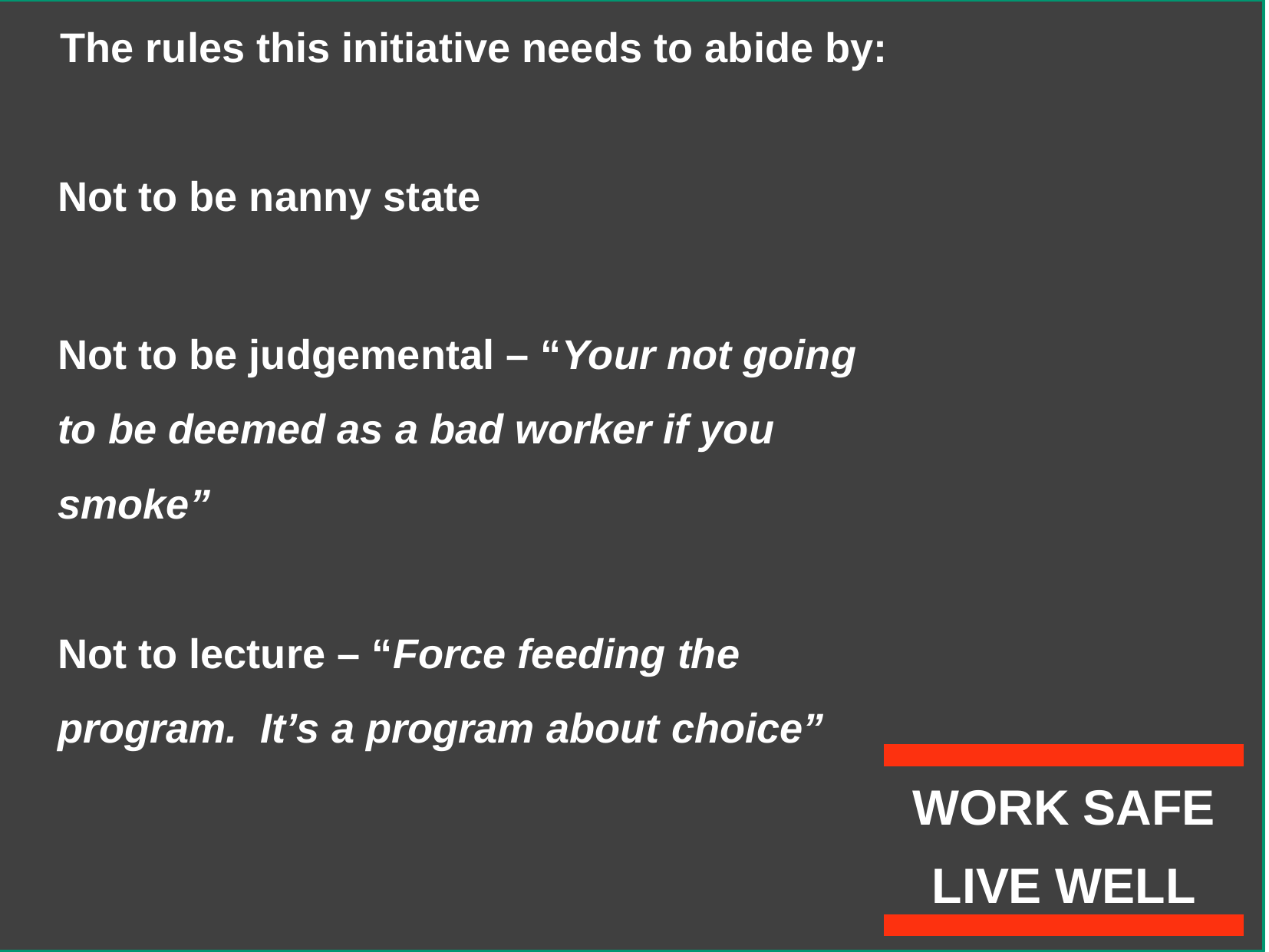

The rules this initiative needs to abide by:

Not to be nanny state
Not to be judgemental – “Your not going to be deemed as a bad worker if you smoke”
Not to lecture – “Force feeding the program.  It’s a program about choice”
WORK SAFE
LIVE WELL